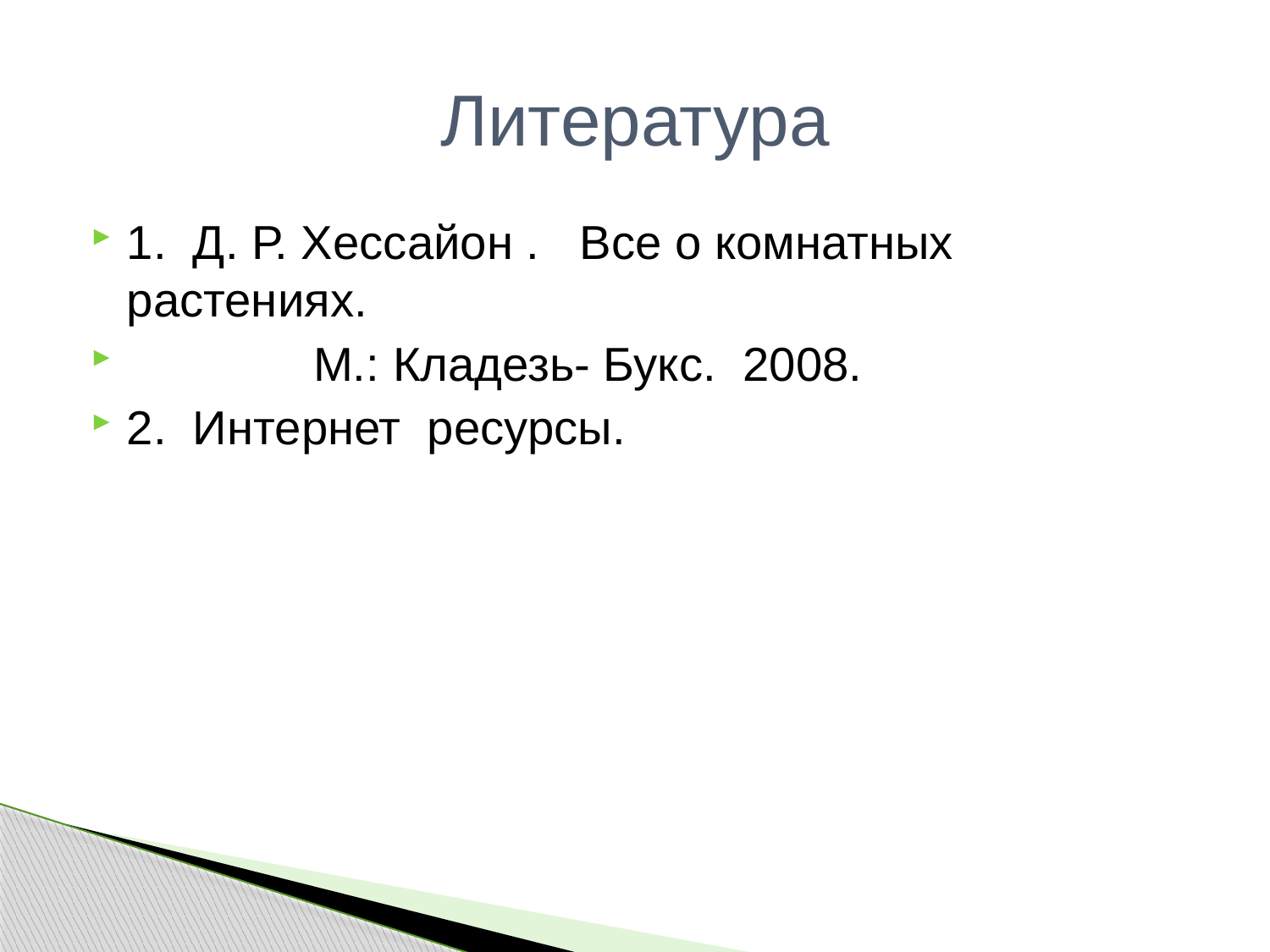

# Литература
1.  Д. Р. Хессайон .   Все о комнатных растениях.
              М.: Кладезь- Букс.  2008.
2.  Интернет  ресурсы.